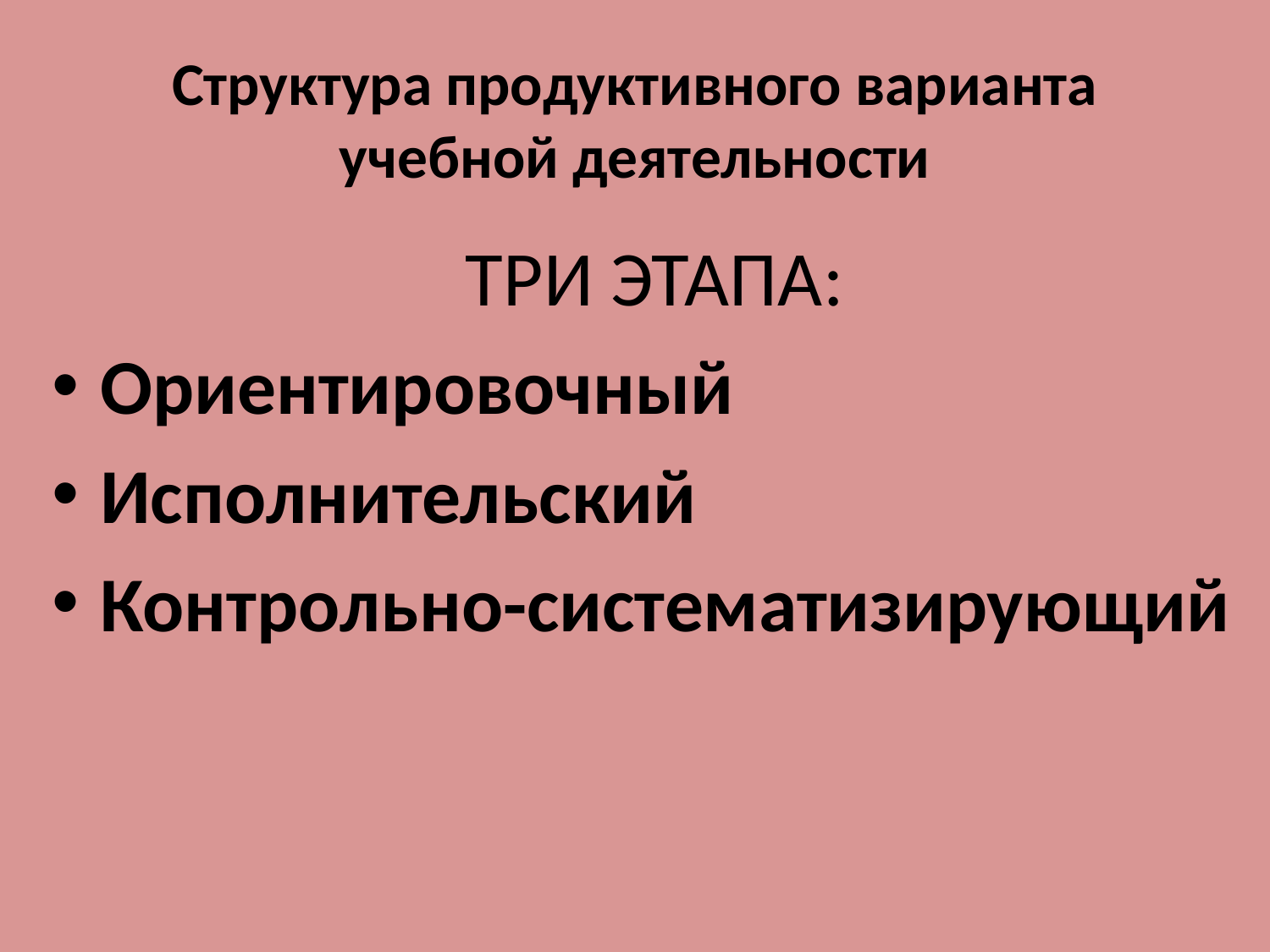

# Структура продуктивного варианта учебной деятельности
ТРИ ЭТАПА:
Ориентировочный
Исполнительский
Контрольно-систематизирующий